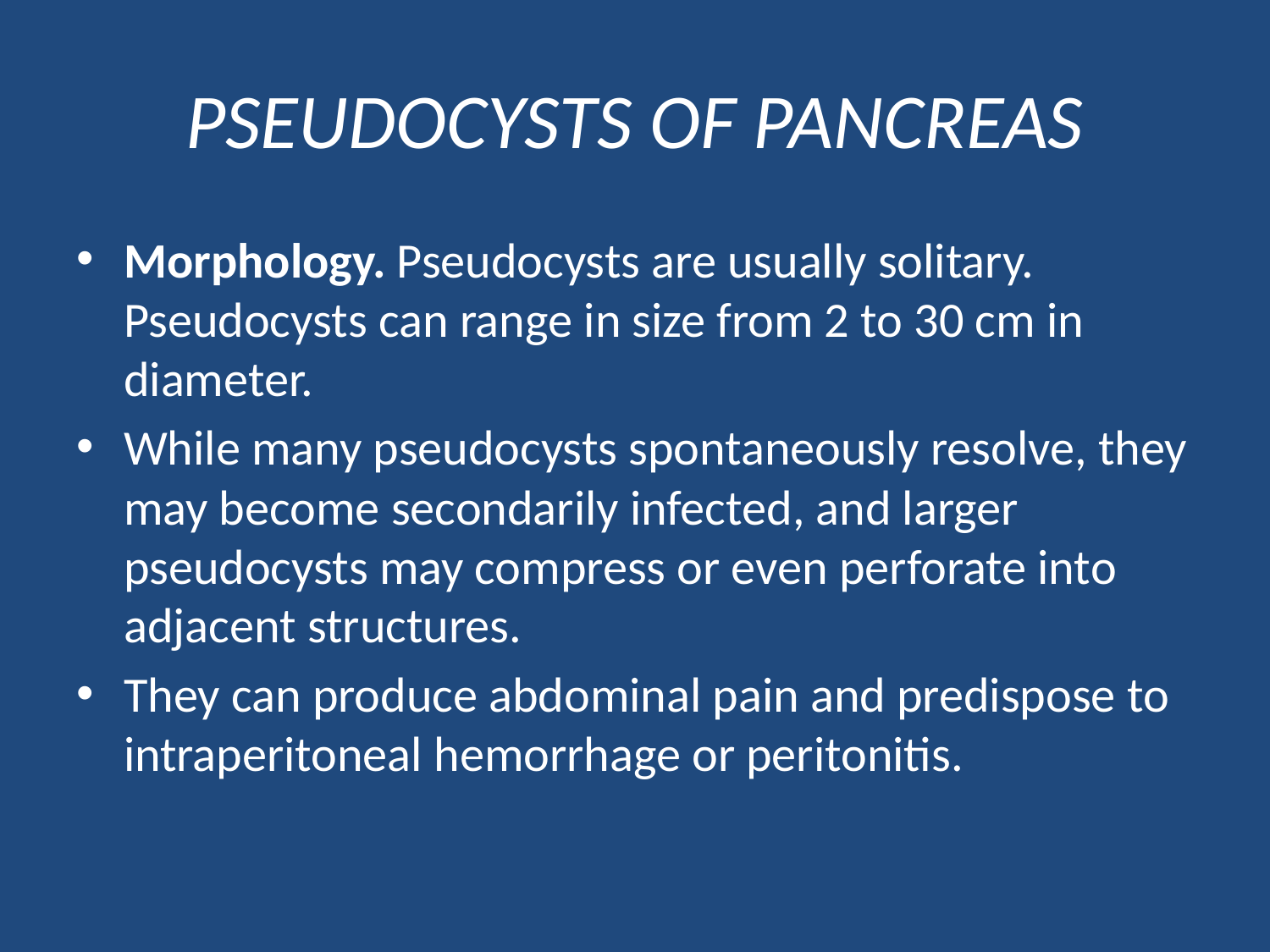

# PSEUDOCYSTS OF PANCREAS
Morphology. Pseudocysts are usually solitary. Pseudocysts can range in size from 2 to 30 cm in diameter.
While many pseudocysts spontaneously resolve, they may become secondarily infected, and larger pseudocysts may compress or even perforate into adjacent structures.
They can produce abdominal pain and predispose to intraperitoneal hemorrhage or peritonitis.